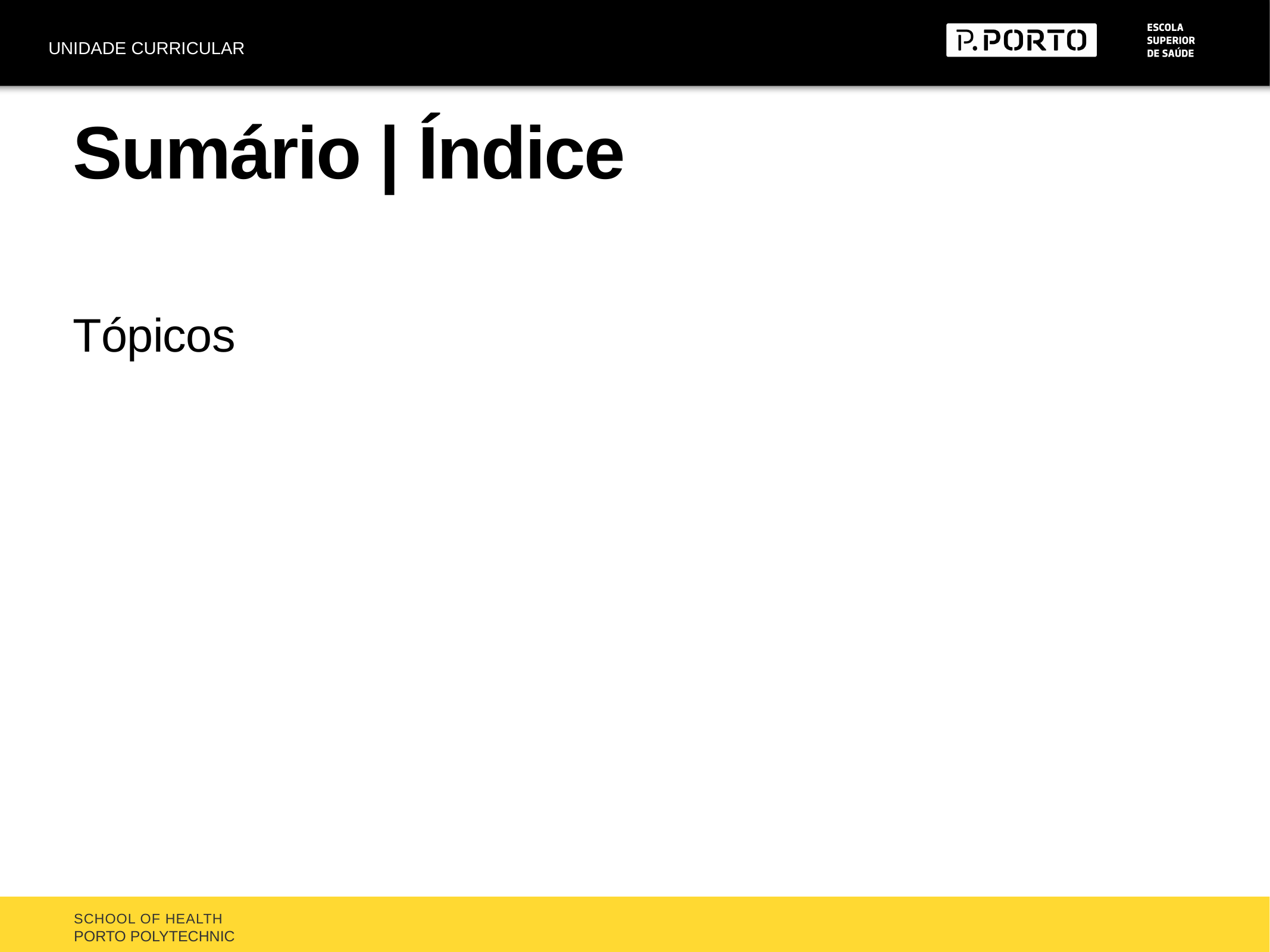

Unidade Curricular
# Sumário | Índice
Tópicos
3